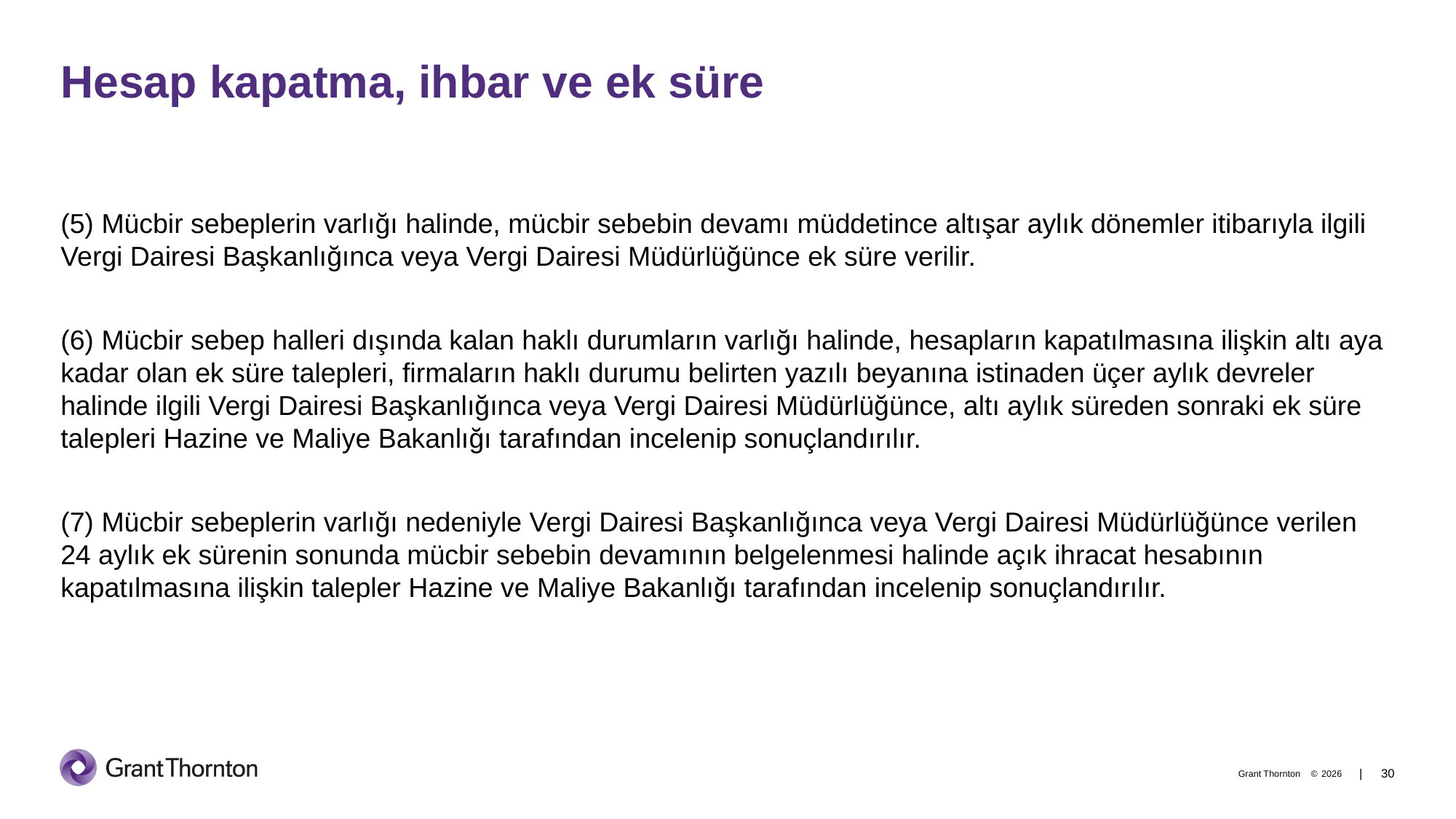

# Hesap kapatma, ihbar ve ek süre
(5) Mücbir sebeplerin varlığı halinde, mücbir sebebin devamı müddetince altışar aylık dönemler itibarıyla ilgili Vergi Dairesi Başkanlığınca veya Vergi Dairesi Müdürlüğünce ek süre verilir.

(6) Mücbir sebep halleri dışında kalan haklı durumların varlığı halinde, hesapların kapatılmasına ilişkin altı aya kadar olan ek süre talepleri, firmaların haklı durumu belirten yazılı beyanına istinaden üçer aylık devreler halinde ilgili Vergi Dairesi Başkanlığınca veya Vergi Dairesi Müdürlüğünce, altı aylık süreden sonraki ek süre talepleri Hazine ve Maliye Bakanlığı tarafından incelenip sonuçlandırılır.

(7) Mücbir sebeplerin varlığı nedeniyle Vergi Dairesi Başkanlığınca veya Vergi Dairesi Müdürlüğünce verilen 24 aylık ek sürenin sonunda mücbir sebebin devamının belgelenmesi halinde açık ihracat hesabının kapatılmasına ilişkin talepler Hazine ve Maliye Bakanlığı tarafından incelenip sonuçlandırılır.
30